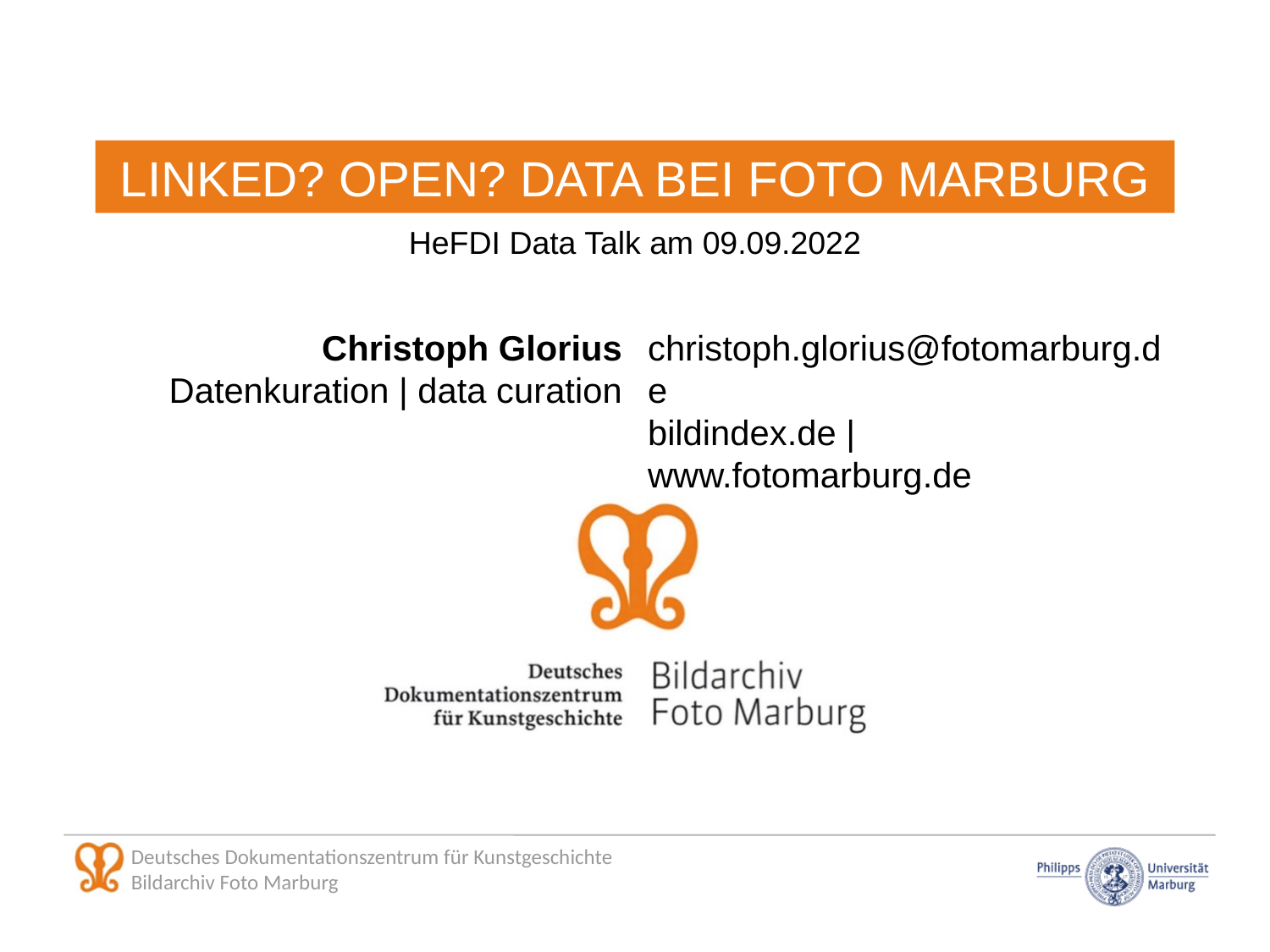

# LINKED? OPEN? DATA BEI FOTO MARBURG
HeFDI Data Talk am 09.09.2022
Christoph Glorius
Datenkuration | data curation
christoph.glorius@fotomarburg.de
bildindex.de | www.fotomarburg.de